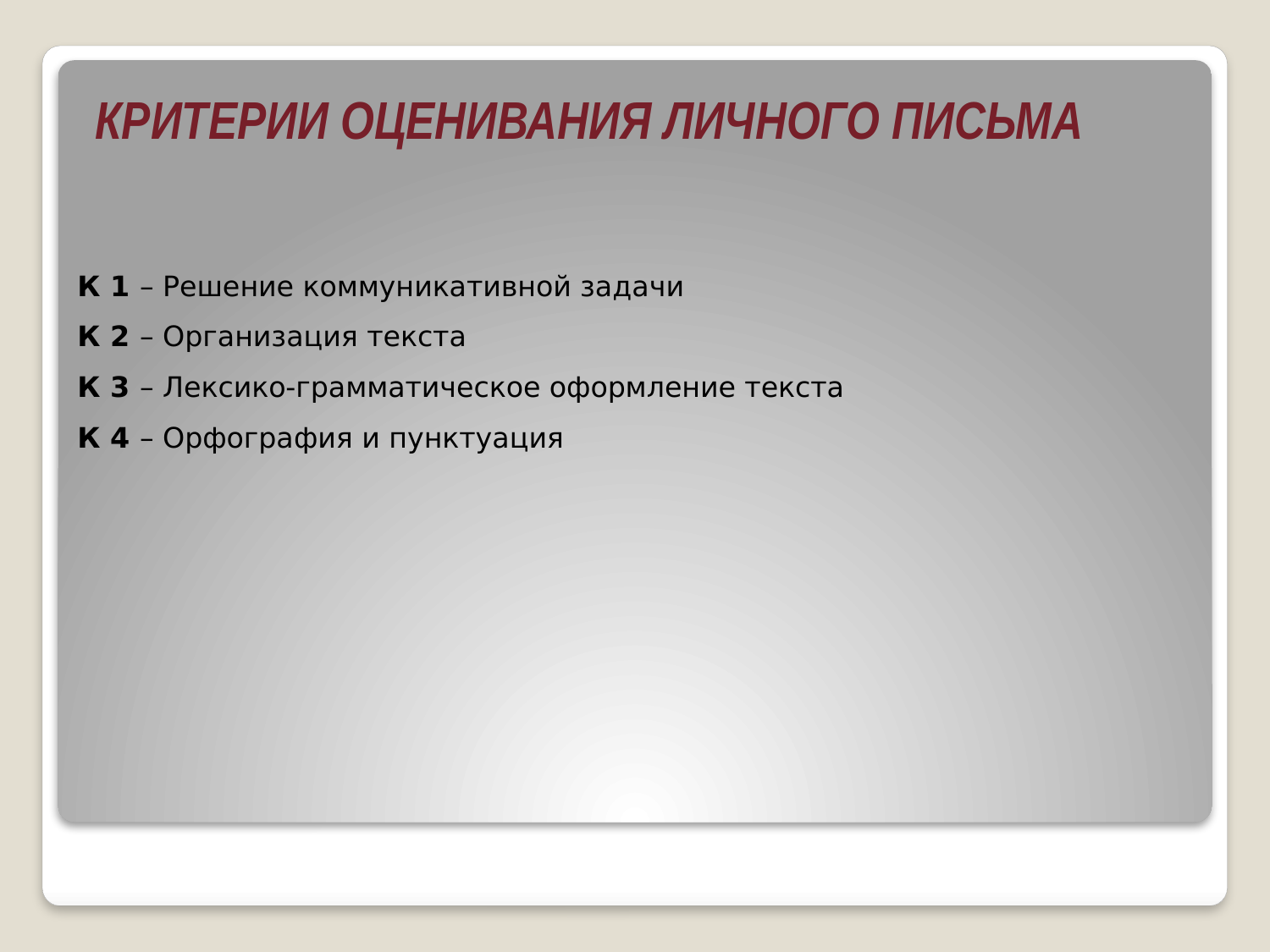

КРИТЕРИИ ОЦЕНИВАНИЯ ЛИЧНОГО ПИСЬМА
# К 1 – Решение коммуникативной задачи К 2 – Организация текста К 3 – Лексико-грамматическое оформление текста К 4 – Орфография и пунктуация